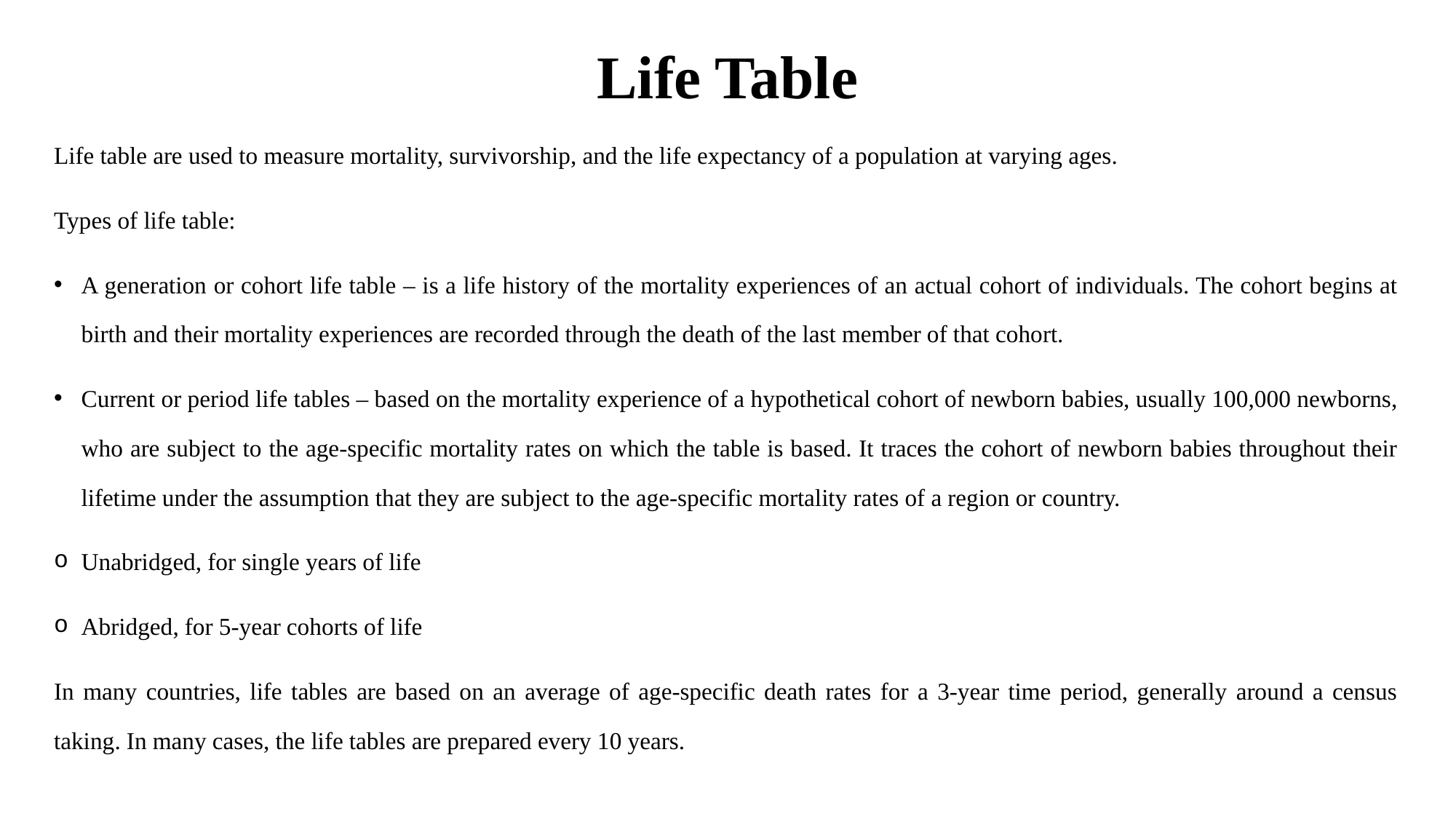

# Life Table
Life table are used to measure mortality, survivorship, and the life expectancy of a population at varying ages.
Types of life table:
A generation or cohort life table – is a life history of the mortality experiences of an actual cohort of individuals. The cohort begins at birth and their mortality experiences are recorded through the death of the last member of that cohort.
Current or period life tables – based on the mortality experience of a hypothetical cohort of newborn babies, usually 100,000 newborns, who are subject to the age-specific mortality rates on which the table is based. It traces the cohort of newborn babies throughout their lifetime under the assumption that they are subject to the age-specific mortality rates of a region or country.
Unabridged, for single years of life
Abridged, for 5-year cohorts of life
In many countries, life tables are based on an average of age-specific death rates for a 3-year time period, generally around a census taking. In many cases, the life tables are prepared every 10 years.